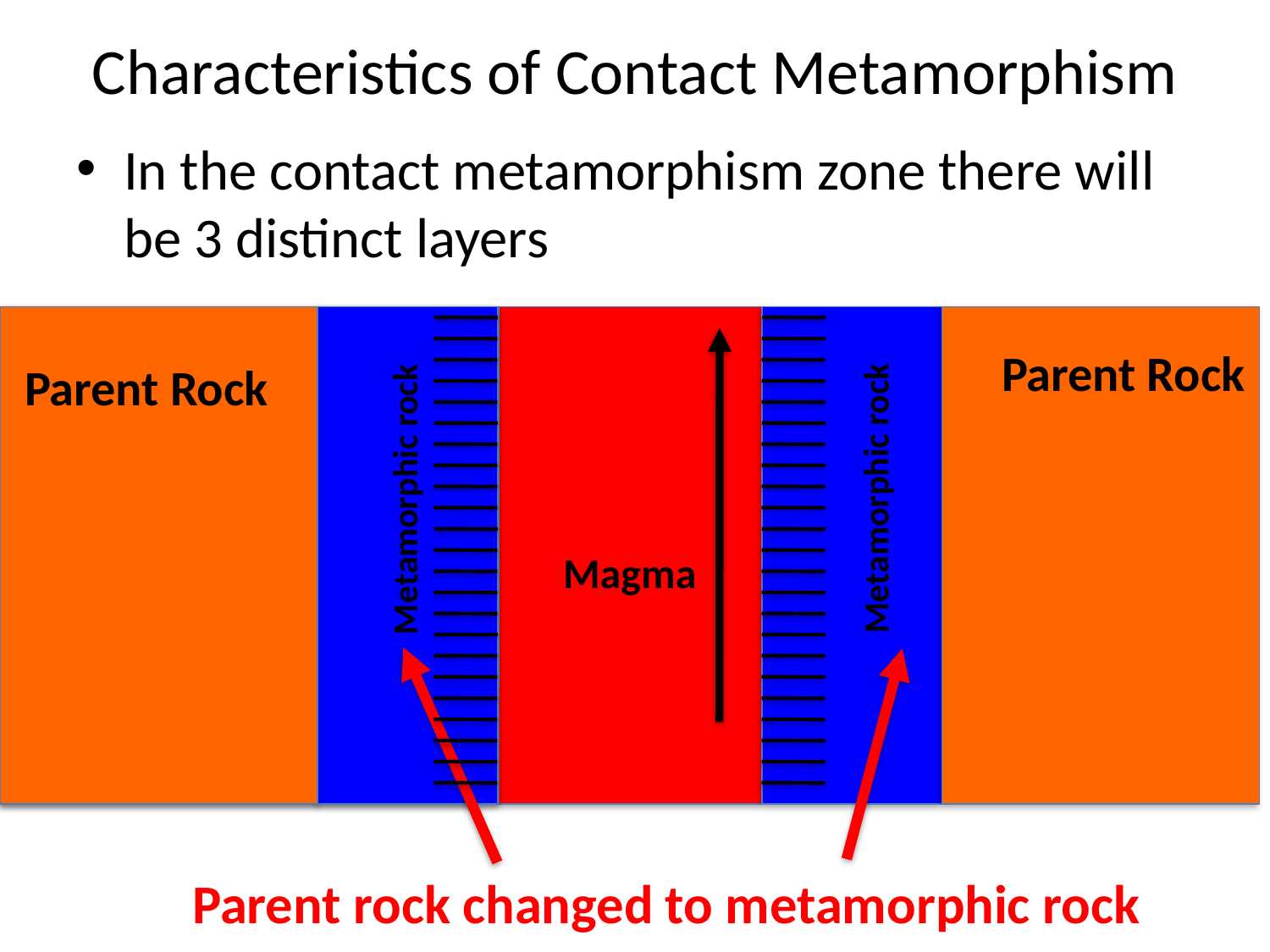

# Characteristics of Contact Metamorphism
In the contact metamorphism zone there will be 3 distinct layers

Parent Rock
Parent Rock
Metamorphic rock
Metamorphic rock
Magma
Parent rock changed to metamorphic rock